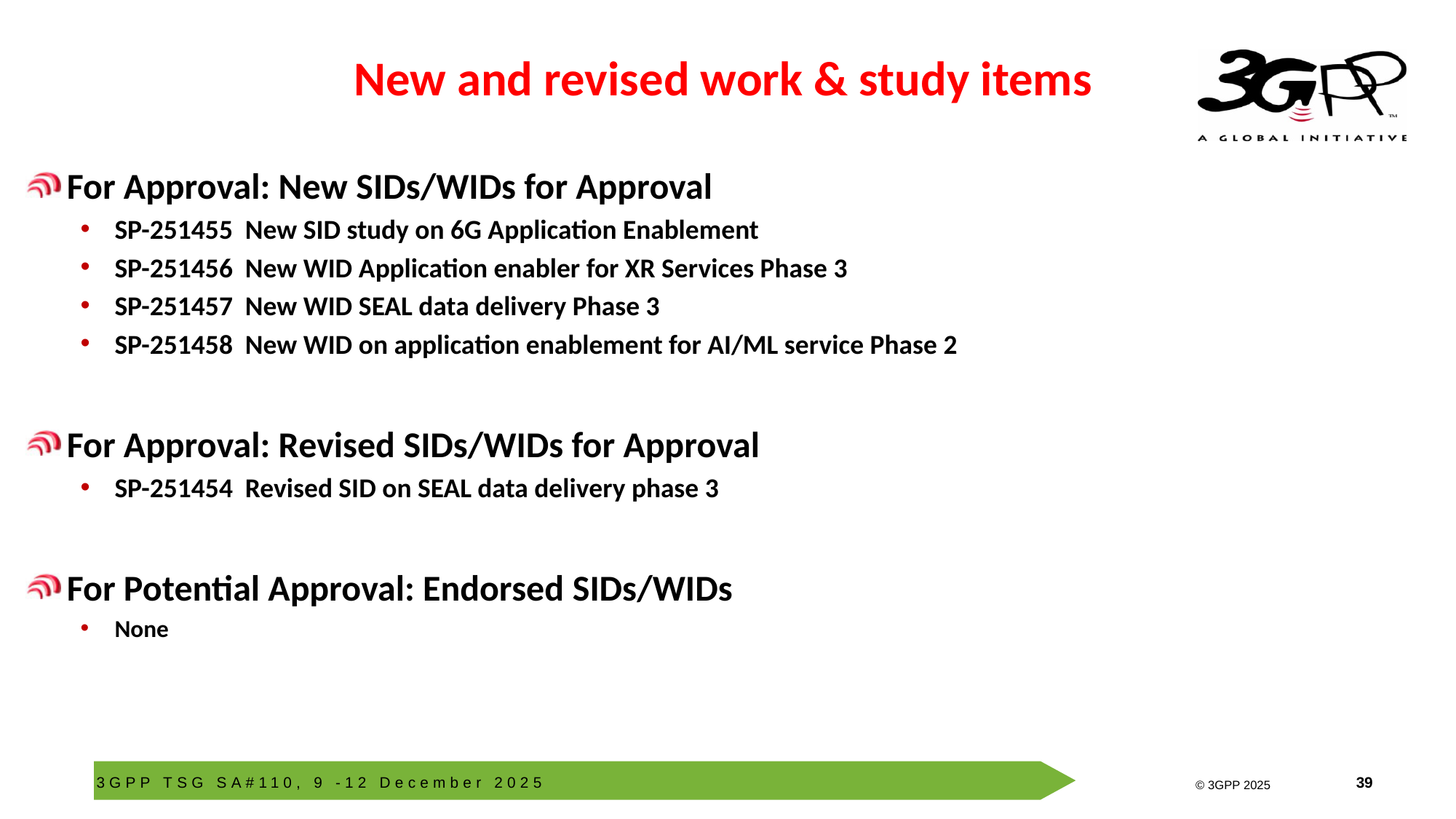

# New and revised work & study items
For Approval: New SIDs/WIDs for Approval
SP-251455  New SID study on 6G Application Enablement
SP-251456  New WID Application enabler for XR Services Phase 3
SP-251457  New WID SEAL data delivery Phase 3
SP-251458  New WID on application enablement for AI/ML service Phase 2

For Approval: Revised SIDs/WIDs for Approval
SP-251454  Revised SID on SEAL data delivery phase 3

For Potential Approval: Endorsed SIDs/WIDs
None